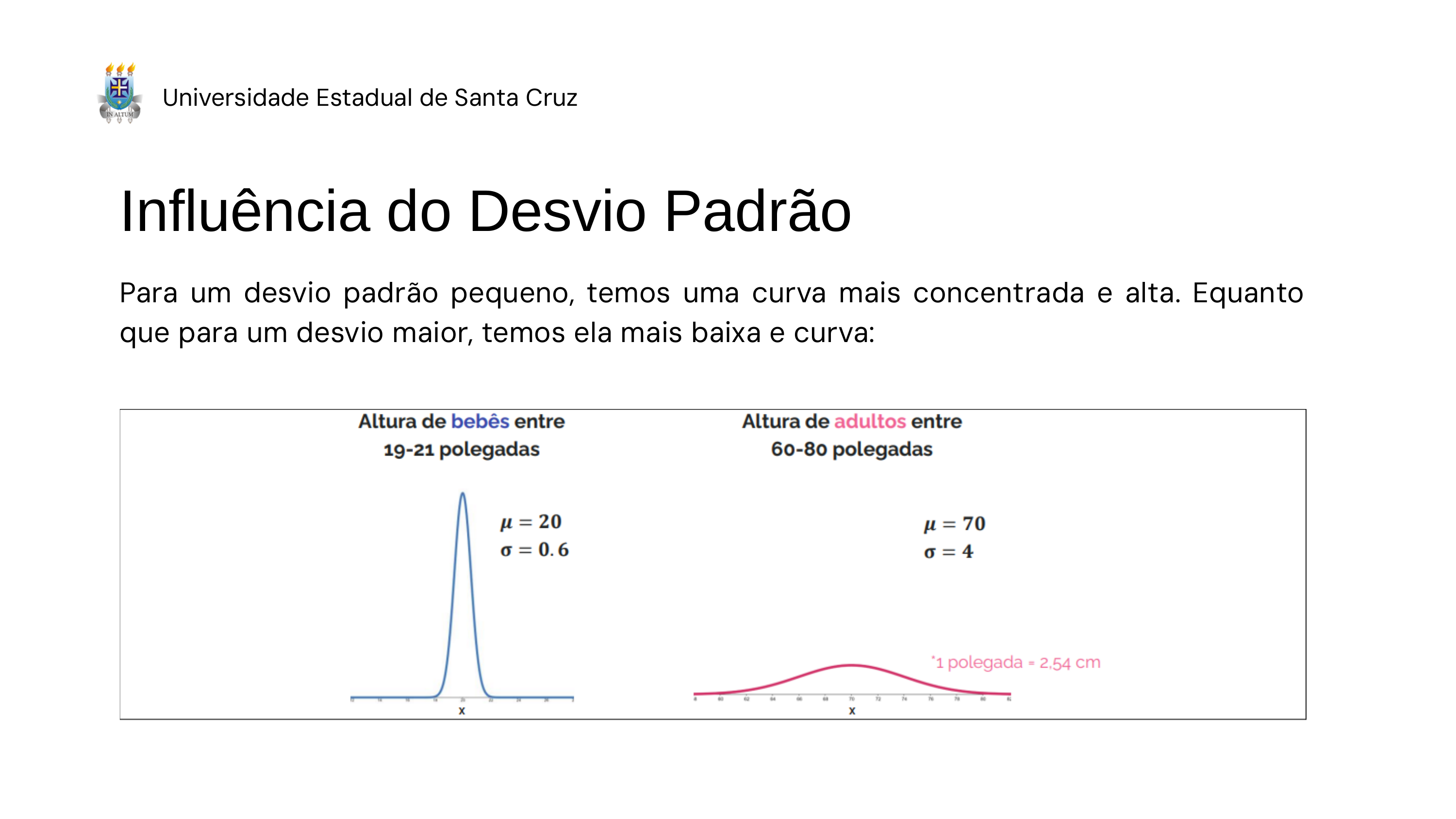

Universidade Estadual de Santa Cruz
Influência do Desvio Padrão
Para um desvio padrão pequeno, temos uma curva mais concentrada e alta. Equanto que para um desvio maior, temos ela mais baixa e curva: